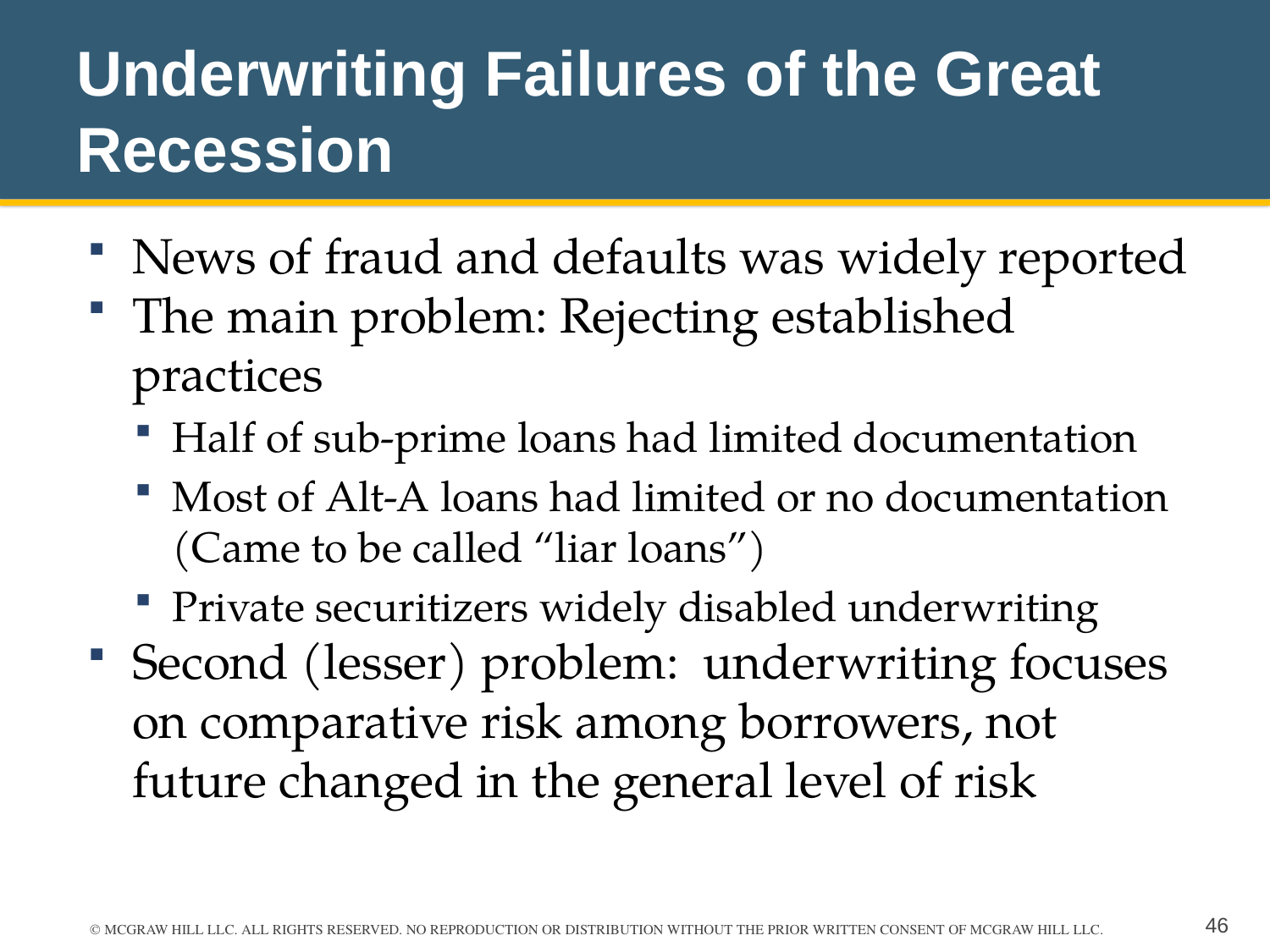

# Underwriting Failures of the Great Recession
News of fraud and defaults was widely reported
The main problem: Rejecting established practices
Half of sub-prime loans had limited documentation
Most of Alt-A loans had limited or no documentation (Came to be called “liar loans”)
Private securitizers widely disabled underwriting
Second (lesser) problem:  underwriting focuses on comparative risk among borrowers, not future changed in the general level of risk
© MCGRAW HILL LLC. ALL RIGHTS RESERVED. NO REPRODUCTION OR DISTRIBUTION WITHOUT THE PRIOR WRITTEN CONSENT OF MCGRAW HILL LLC.
46